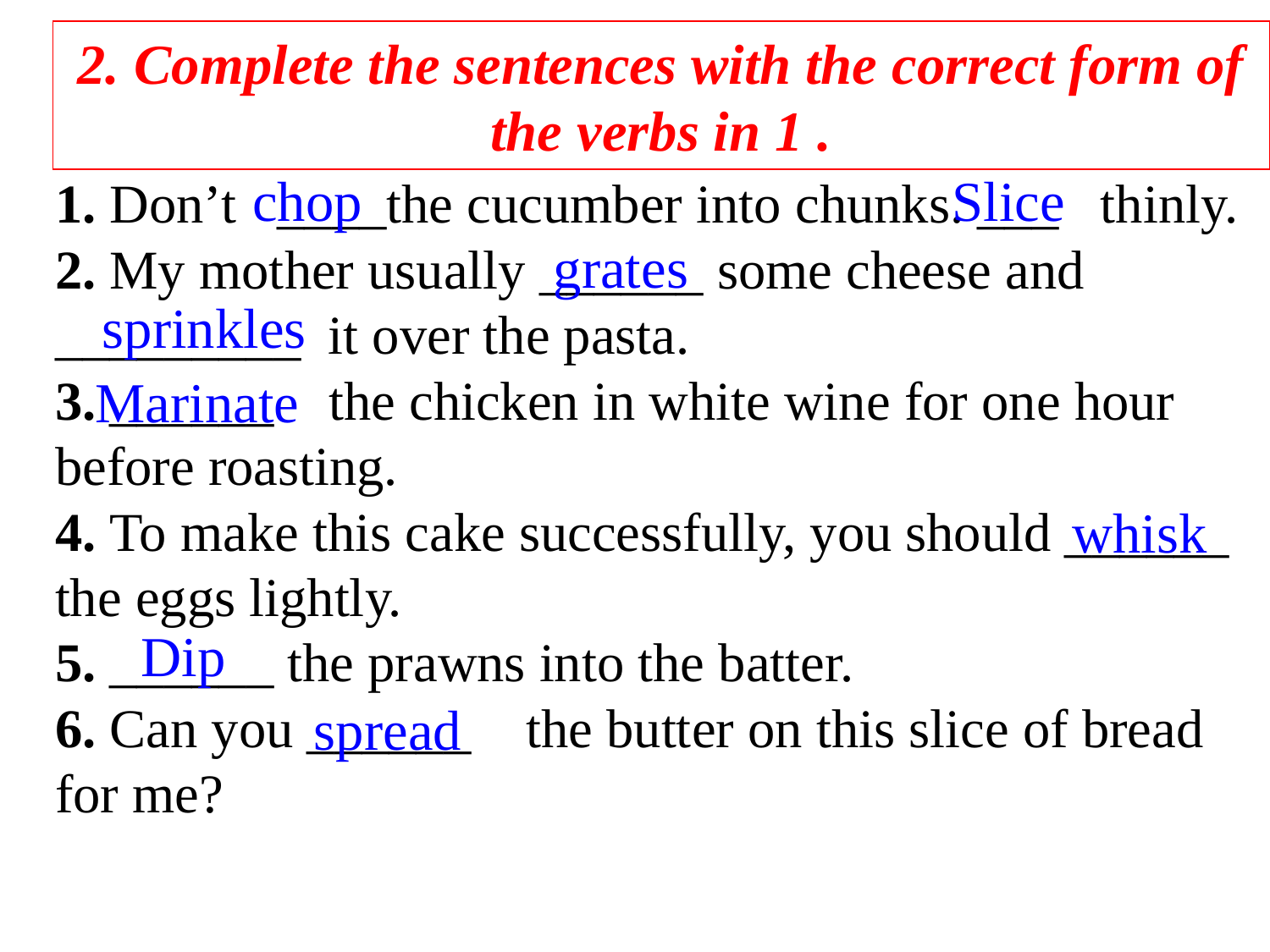

2. Complete the sentences with the correct form of the verbs in 1 .
chop
Slice
1. Don’t   ____the cucumber into chunks. ___   thinly.
2. My mother usually ______ some cheese and       _________  it over the pasta.
3. ______    the chicken in white wine for one hour
before roasting.
4. To make this cake successfully, you should ______
the eggs lightly.
5. ______ the prawns into the batter.
6. Can you ______    the butter on this slice of bread
for me?
grates
sprinkles
Marinate
whisk
Dip
spread